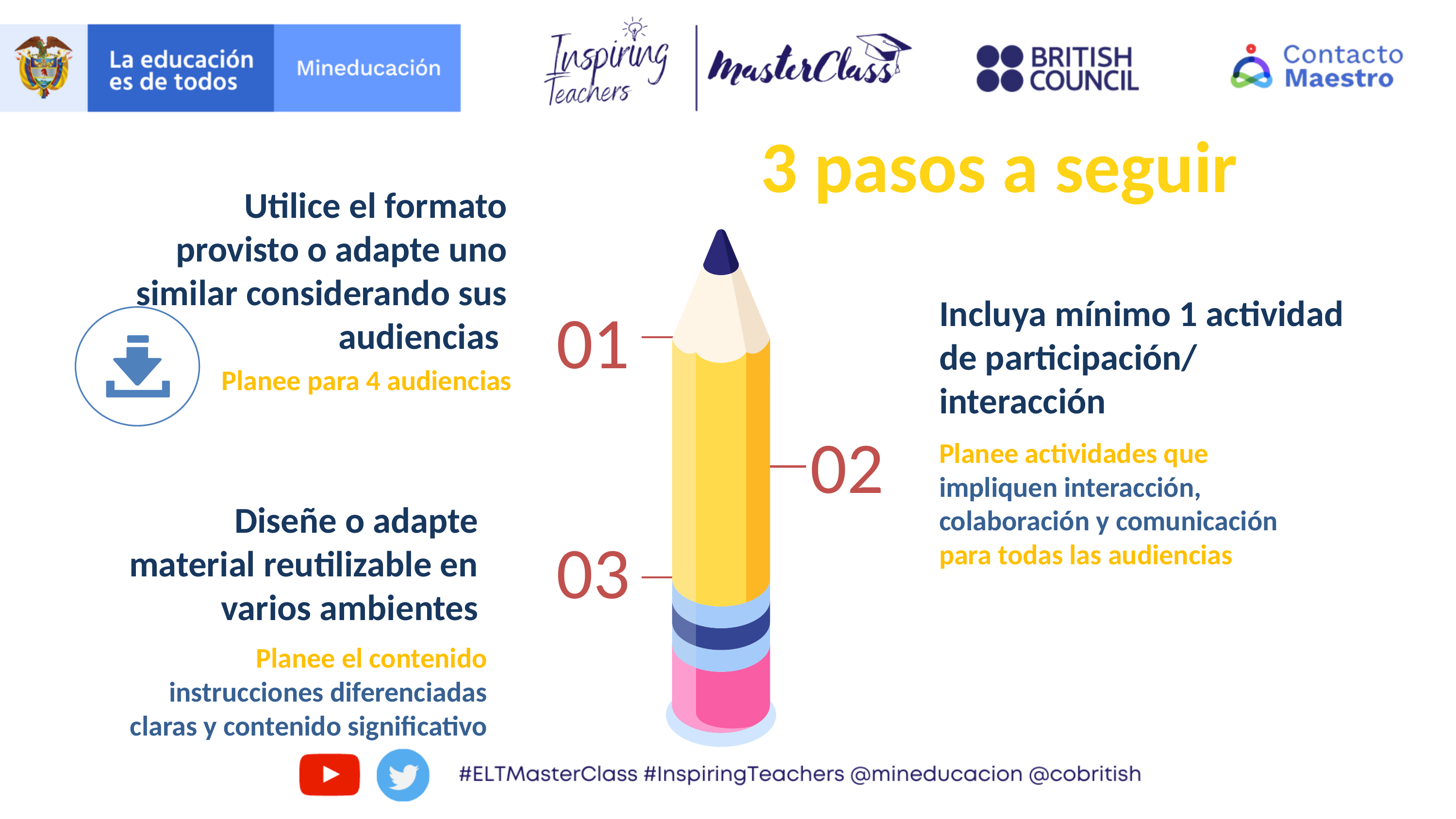

# 3 pasos a seguir
Utilice el formato provisto o adapte uno similar considerando sus audiencias

Incluya mínimo 1 actividad de participación/
interacción
01

Planee para 4 audiencias
02
Planee actividades que impliquen interacción, colaboración y comunicación para todas las audiencias
Diseñe o adapte material reutilizable en varios ambientes
03
Planee el contenido instrucciones diferenciadas claras y contenido significativo